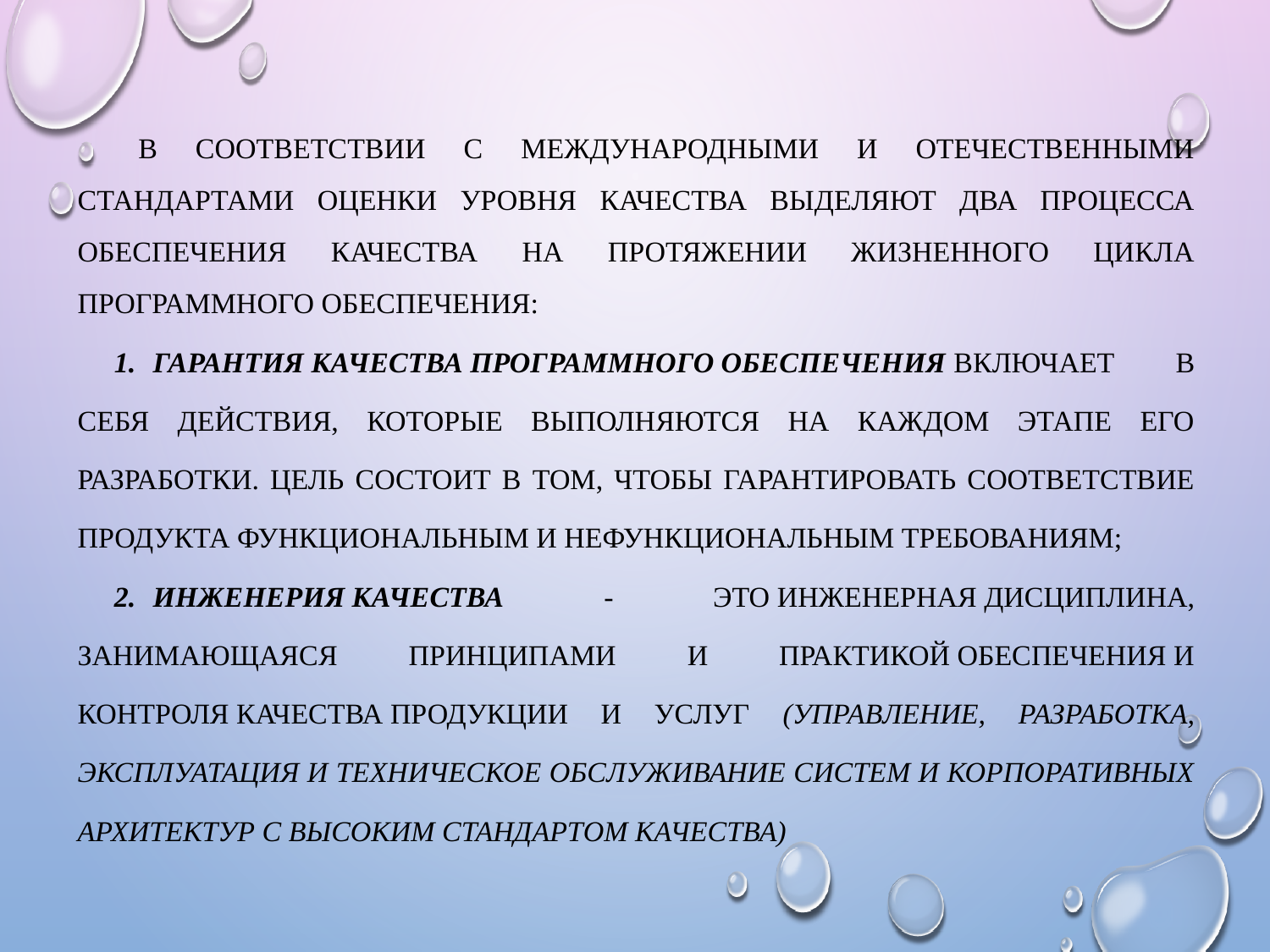

В соответствии с международными и отечественными стандартами оценки уровня качества выделяют два процесса обеспечения качества на протяжении жизненного цикла программного обеспечения:
Гарантия качества программного обеспечения включает в себя действия, которые выполняются на каждом этапе его разработки. Цель состоит в том, чтобы гарантировать соответствие продукта функциональным и нефункциональным требованиям;
Инженерия качества - это инженерная дисциплина, занимающаяся принципами и практикой обеспечения и контроля качества продукции и услуг (управление, разработка, эксплуатация и техническое обслуживание систем и корпоративных архитектур с высоким стандартом качества)